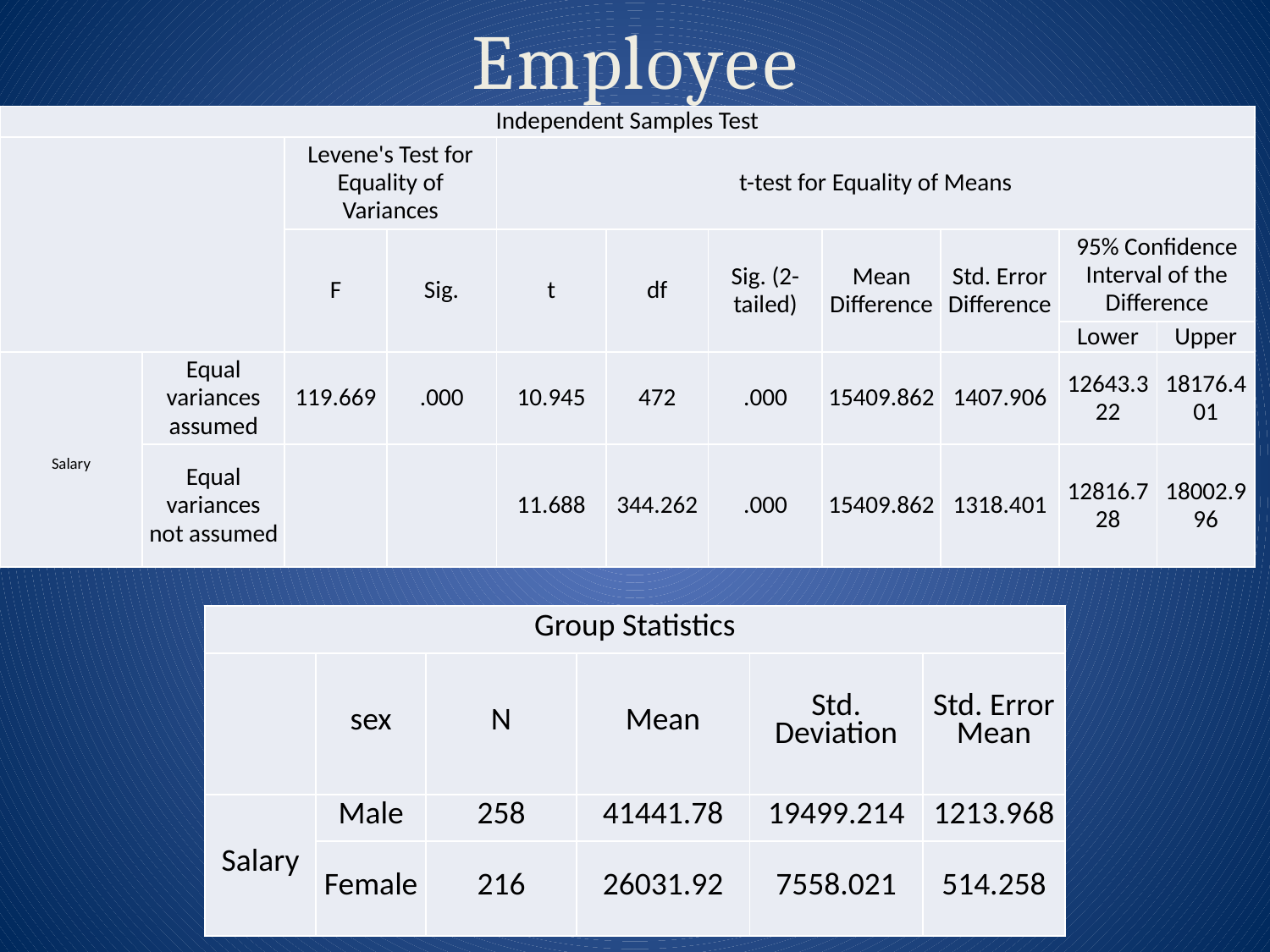

# Employee
| Independent Samples Test |  |  |  |  |  |  |  |  |  |  |
| --- | --- | --- | --- | --- | --- | --- | --- | --- | --- | --- |
|  |  | Levene's Test for Equality of Variances |  | t-test for Equality of Means |  |  |  |  |  |  |
|  |  | F | Sig. | t | df | Sig. (2-tailed) | Mean Difference | Std. Error Difference | 95% Confidence Interval of the Difference |  |
|  |  |  |  |  |  |  |  |  | Lower | Upper |
| Salary | Equal variances assumed | 119.669 | .000 | 10.945 | 472 | .000 | 15409.862 | 1407.906 | 12643.322 | 18176.401 |
|  | Equal variances not assumed |  |  | 11.688 | 344.262 | .000 | 15409.862 | 1318.401 | 12816.728 | 18002.996 |
| Group Statistics |  |  |  |  |  |
| --- | --- | --- | --- | --- | --- |
|  | sex | N | Mean | Std. Deviation | Std. Error Mean |
| Salary | Male | 258 | 41441.78 | 19499.214 | 1213.968 |
|  | Female | 216 | 26031.92 | 7558.021 | 514.258 |